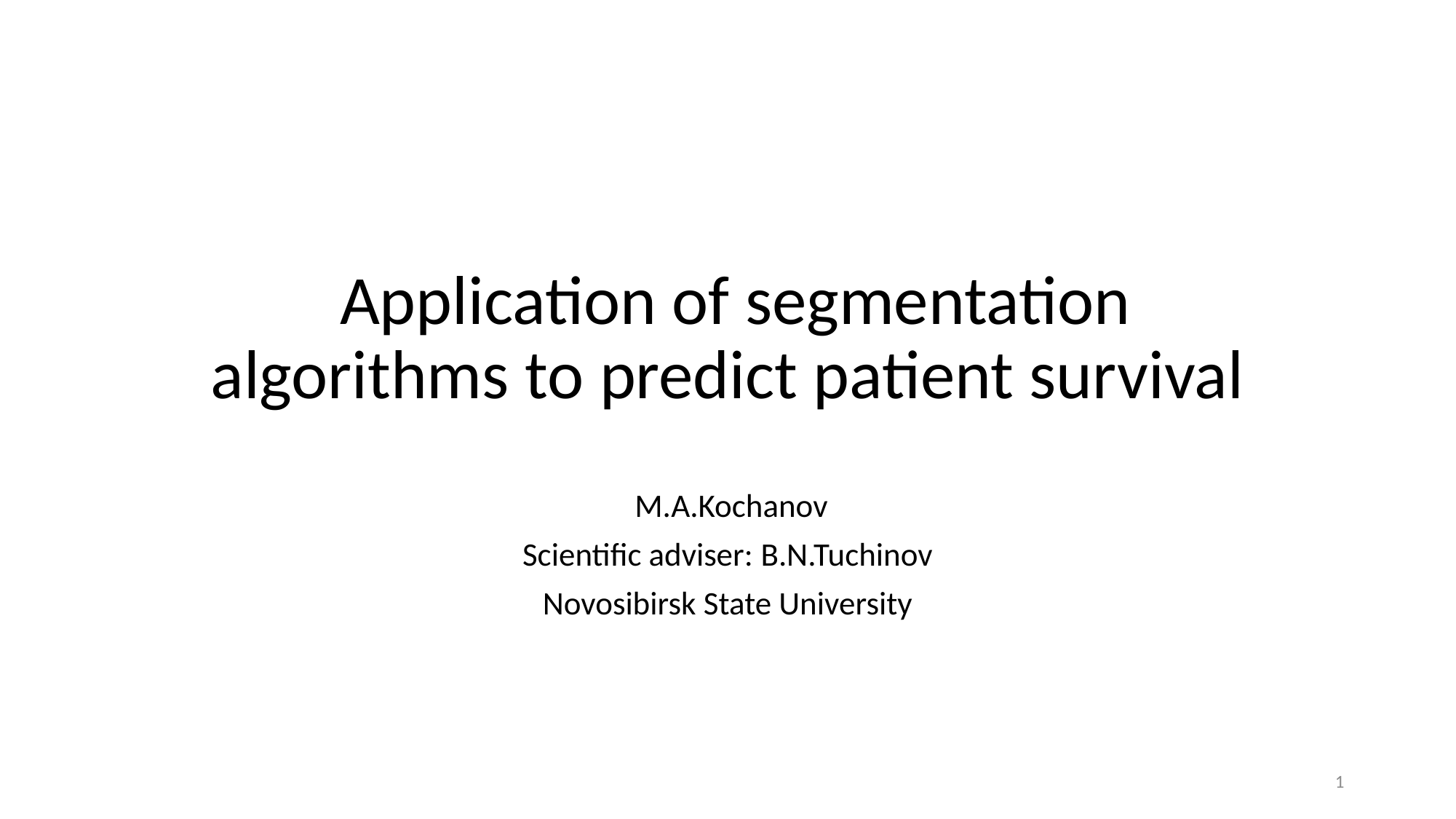

# Application of segmentation algorithms to predict patient survival

 M.A.Kochanov
Scientific adviser: B.N.Tuchinov
Novosibirsk State University
1